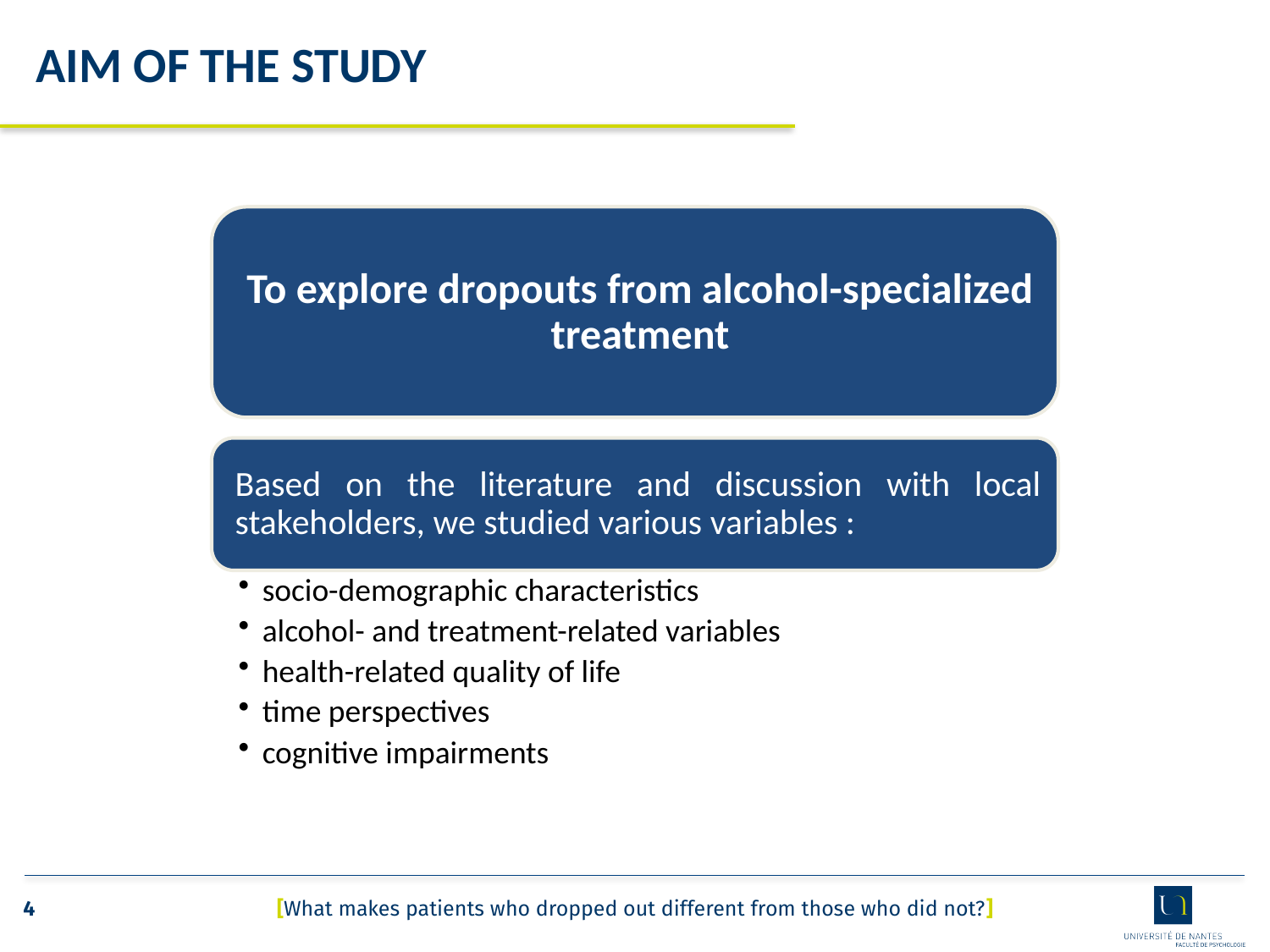

AIM OF THE STUDY
To explore dropouts from alcohol-specialized treatment
Based on the literature and discussion with local stakeholders, we studied various variables :
socio-demographic characteristics
alcohol- and treatment-related variables
health-related quality of life
time perspectives
cognitive impairments
[What makes patients who dropped out different from those who did not?]